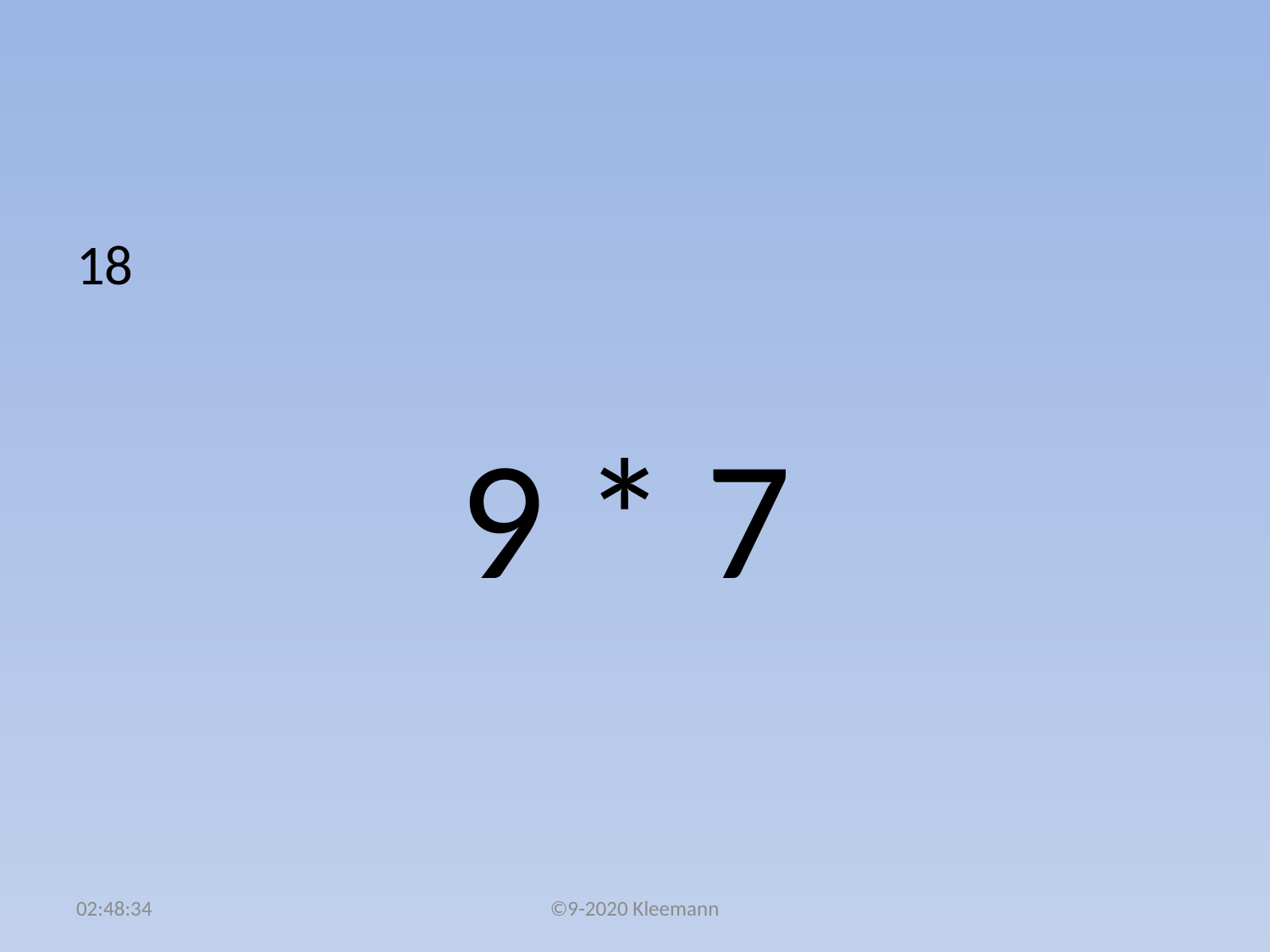

#
18

          9 * 7
02:48:34
©9-2020 Kleemann